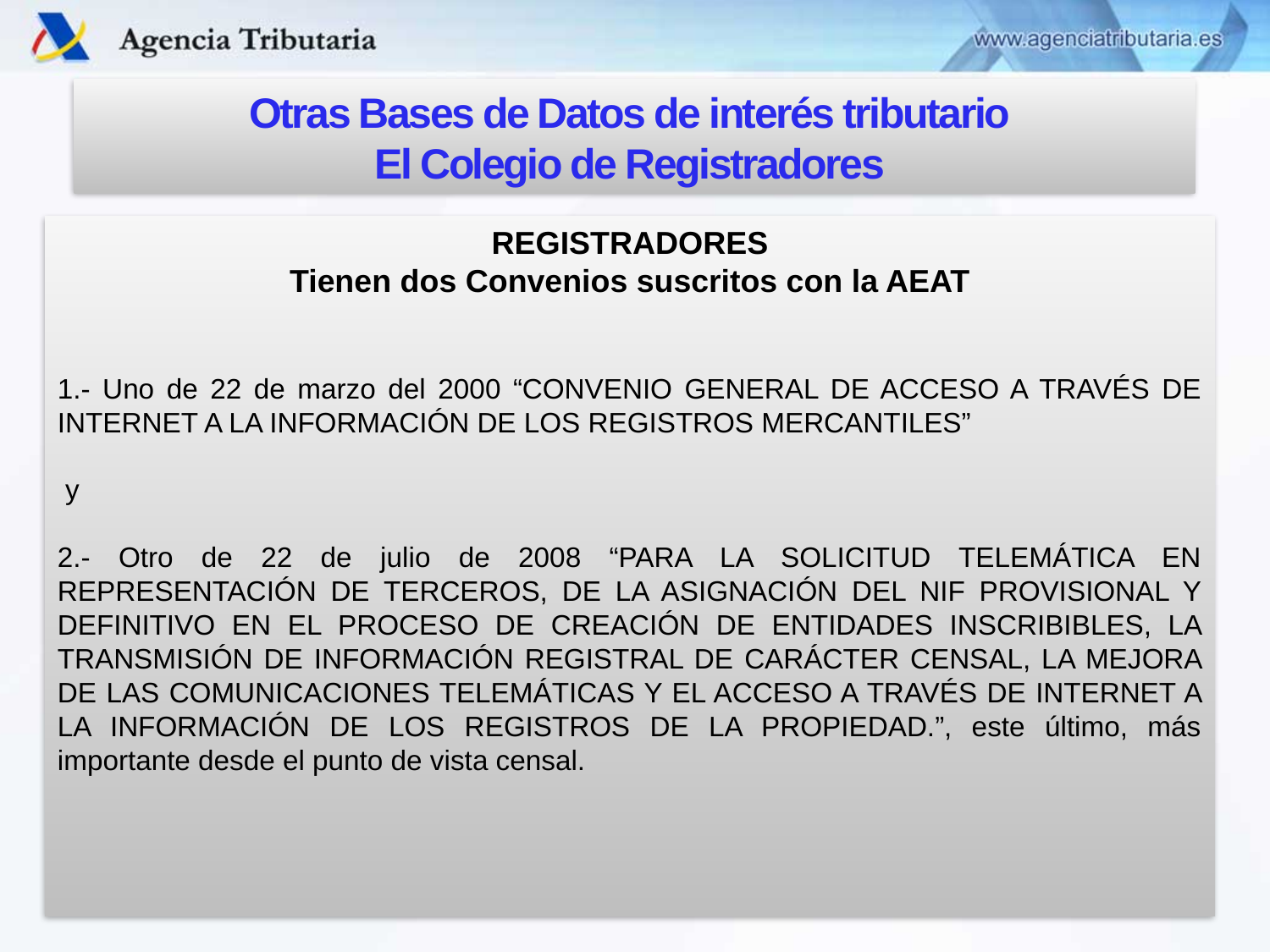

Otras Bases de Datos de interés tributario
El Colegio de Registradores
REGISTRADORES
Tienen dos Convenios suscritos con la AEAT

1.- Uno de 22 de marzo del 2000 “CONVENIO GENERAL DE ACCESO A TRAVÉS DE INTERNET A LA INFORMACIÓN DE LOS REGISTROS MERCANTILES”

 y

2.- Otro de 22 de julio de 2008 “PARA LA SOLICITUD TELEMÁTICA EN REPRESENTACIÓN DE TERCEROS, DE LA ASIGNACIÓN DEL NIF PROVISIONAL Y DEFINITIVO EN EL PROCESO DE CREACIÓN DE ENTIDADES INSCRIBIBLES, LA TRANSMISIÓN DE INFORMACIÓN REGISTRAL DE CARÁCTER CENSAL, LA MEJORA DE LAS COMUNICACIONES TELEMÁTICAS Y EL ACCESO A TRAVÉS DE INTERNET A LA INFORMACIÓN DE LOS REGISTROS DE LA PROPIEDAD.”, este último, más importante desde el punto de vista censal.